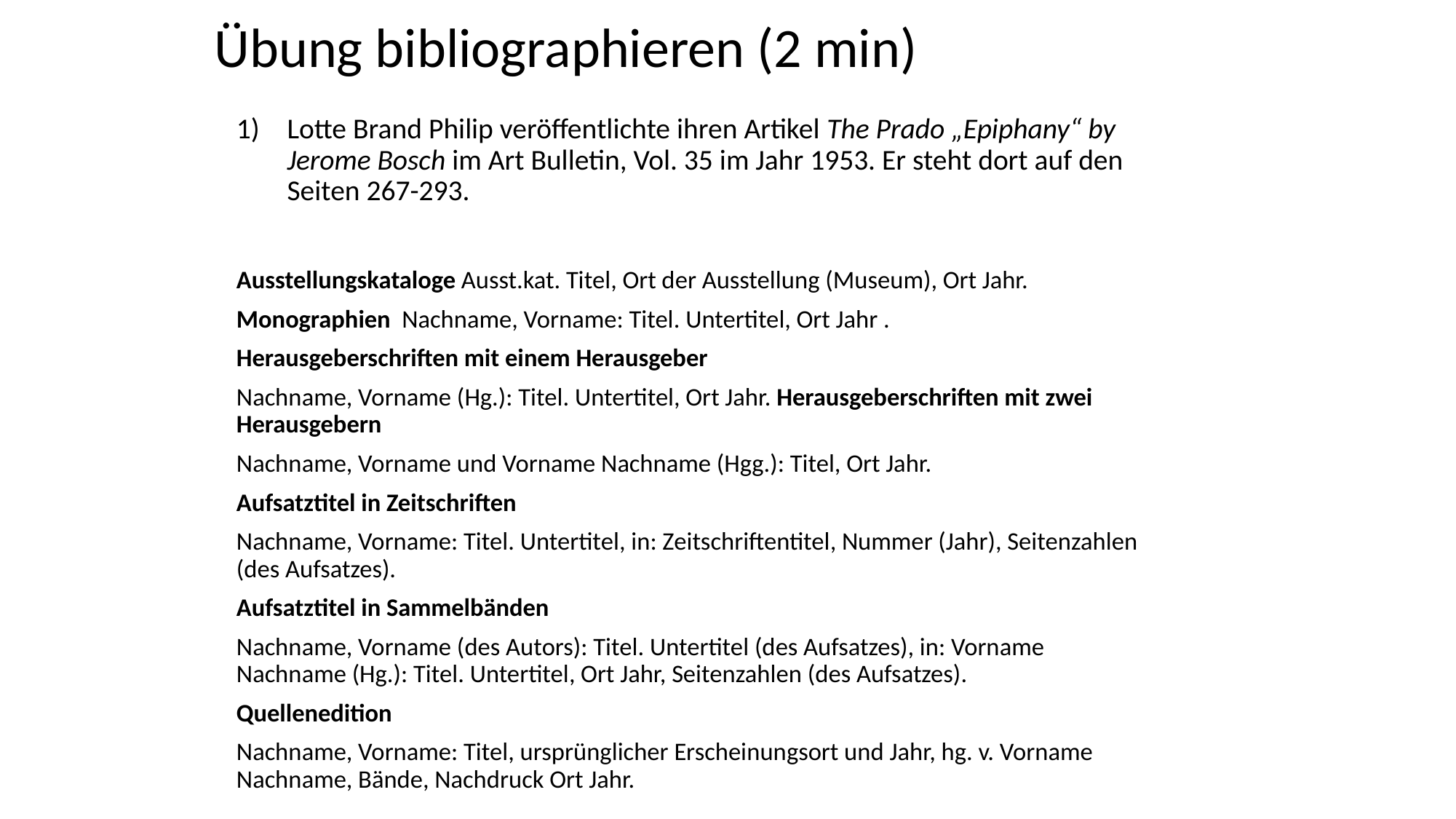

# Übung bibliographieren (2 min)
Lotte Brand Philip veröffentlichte ihren Artikel The Prado „Epiphany“ by Jerome Bosch im Art Bulletin, Vol. 35 im Jahr 1953. Er steht dort auf den Seiten 267-293.

Ausstellungskataloge Ausst.kat. Titel, Ort der Ausstellung (Museum), Ort Jahr.
Monographien  Nachname, Vorname: Titel. Untertitel, Ort Jahr .
Herausgeberschriften mit einem Herausgeber
Nachname, Vorname (Hg.): Titel. Untertitel, Ort Jahr. Herausgeberschriften mit zwei Herausgebern
Nachname, Vorname und Vorname Nachname (Hgg.): Titel, Ort Jahr.
Aufsatztitel in Zeitschriften
Nachname, Vorname: Titel. Untertitel, in: Zeitschriftentitel, Nummer (Jahr), Seitenzahlen (des Aufsatzes).
Aufsatztitel in Sammelbänden
Nachname, Vorname (des Autors): Titel. Untertitel (des Aufsatzes), in: Vorname Nachname (Hg.): Titel. Untertitel, Ort Jahr, Seitenzahlen (des Aufsatzes).
Quellenedition
Nachname, Vorname: Titel, ursprünglicher Erscheinungsort und Jahr, hg. v. Vorname Nachname, Bände, Nachdruck Ort Jahr.